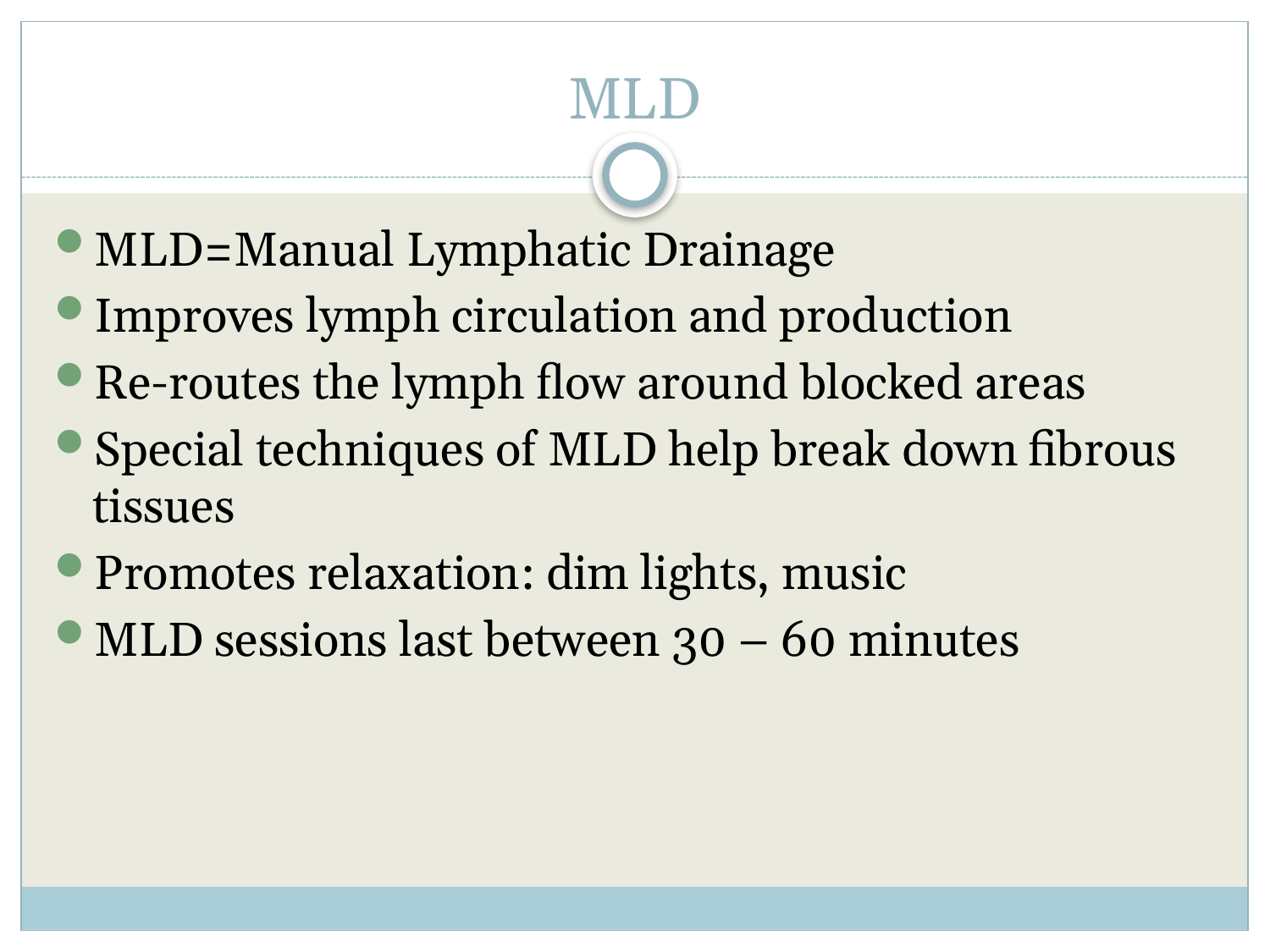

# MLD
MLD=Manual Lymphatic Drainage
Improves lymph circulation and production
Re-routes the lymph flow around blocked areas
Special techniques of MLD help break down fibrous tissues
Promotes relaxation: dim lights, music
MLD sessions last between 30 – 60 minutes